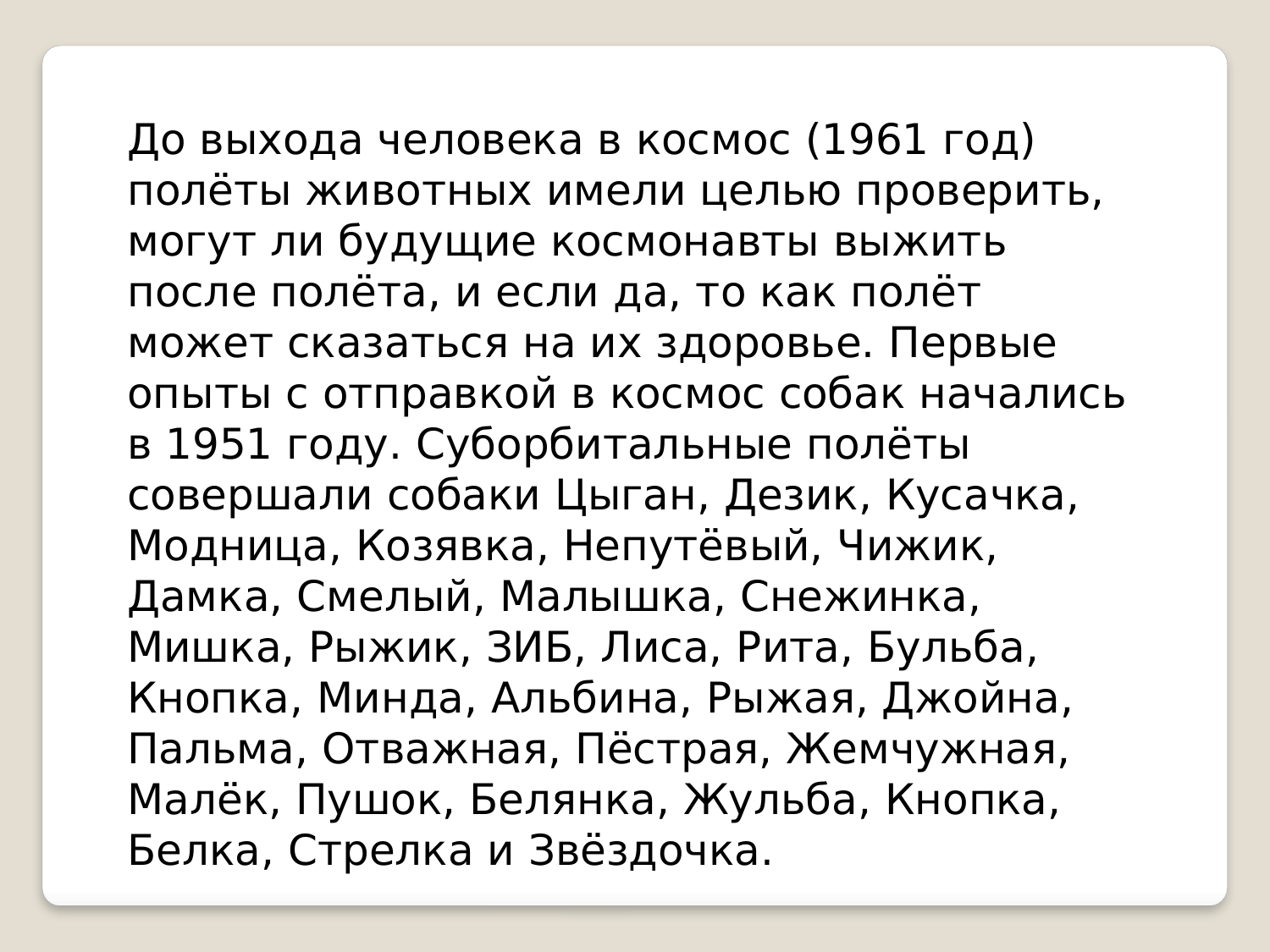

До выхода человека в космос (1961 год) полёты животных имели целью проверить, могут ли будущие космонавты выжить после полёта, и если да, то как полёт может сказаться на их здоровье. Первые опыты с отправкой в космос собак начались в 1951 году. Суборбитальные полёты совершали собаки Цыган, Дезик, Кусачка, Модница, Козявка, Непутёвый, Чижик, Дамка, Смелый, Малышка, Снежинка, Мишка, Рыжик, ЗИБ, Лиса, Рита, Бульба, Кнопка, Минда, Альбина, Рыжая, Джойна, Пальма, Отважная, Пёстрая, Жемчужная, Малёк, Пушок, Белянка, Жульба, Кнопка, Белка, Стрелка и Звёздочка.